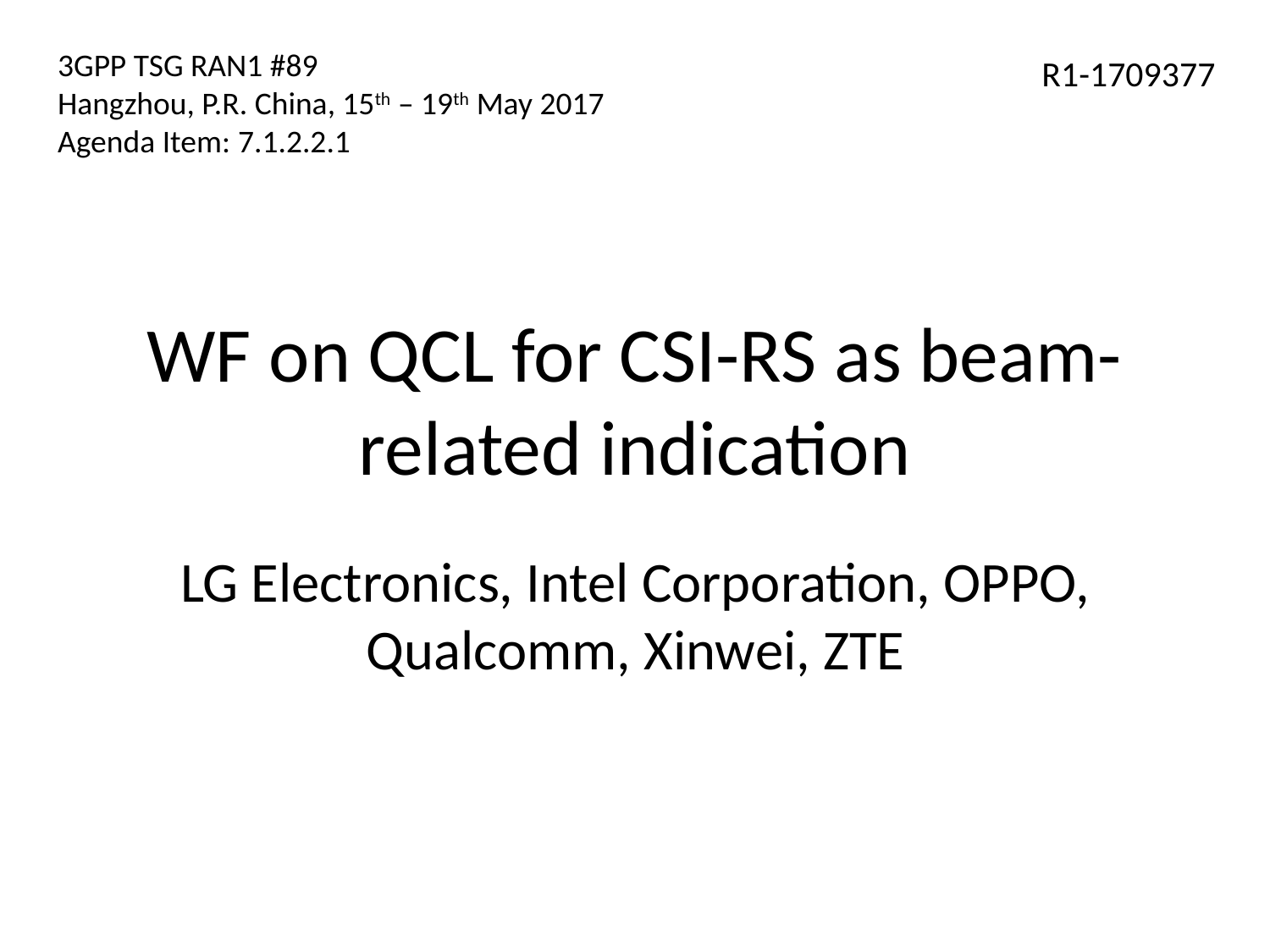

3GPP TSG RAN1 #89
Hangzhou, P.R. China, 15th – 19th May 2017
Agenda Item: 7.1.2.2.1
R1-1709377
# WF on QCL for CSI-RS as beam-related indication
LG Electronics, Intel Corporation, OPPO, Qualcomm, Xinwei, ZTE